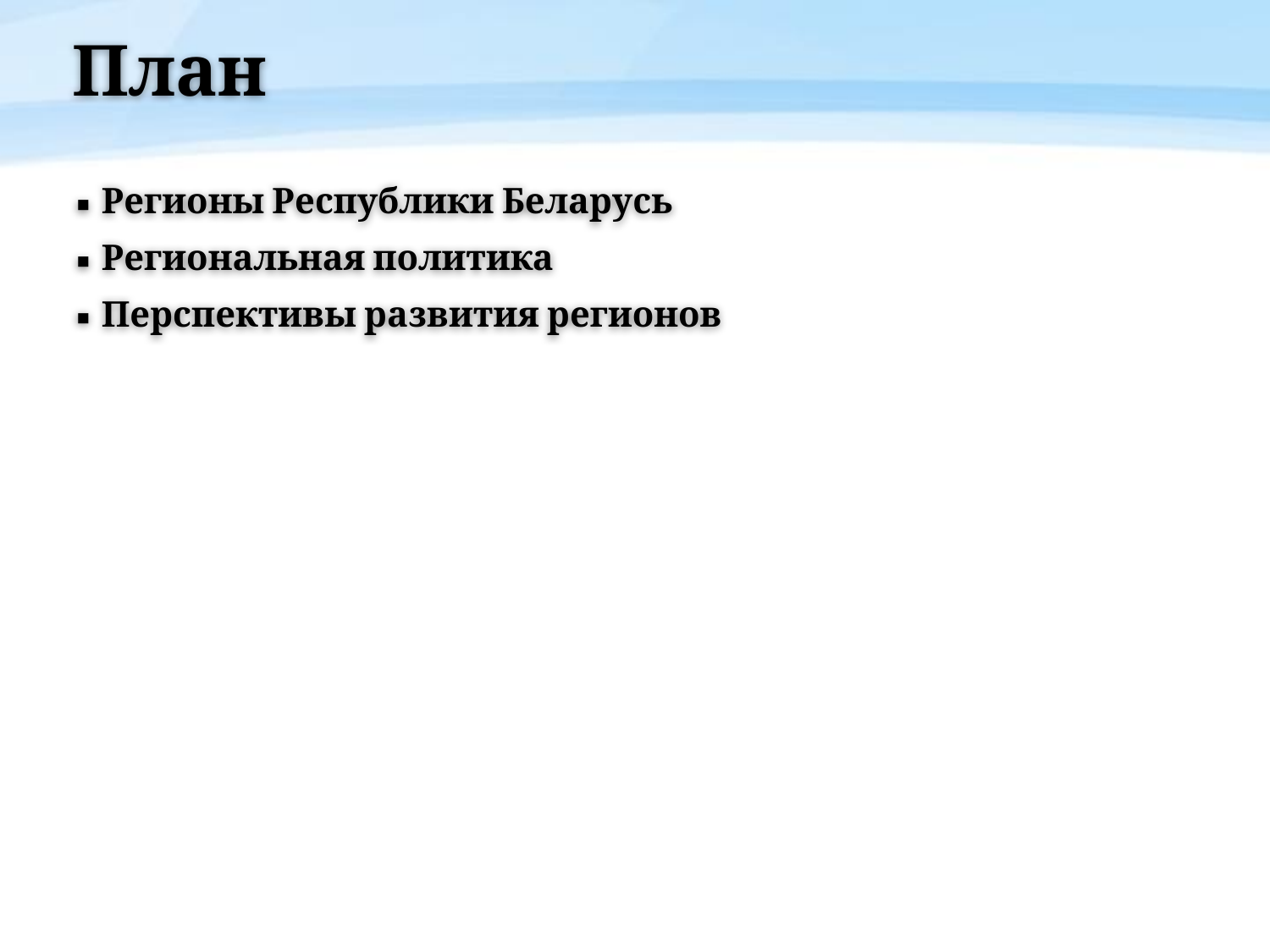

# План
Регионы Республики Беларусь
Региональная политика
Перспективы развития регионов